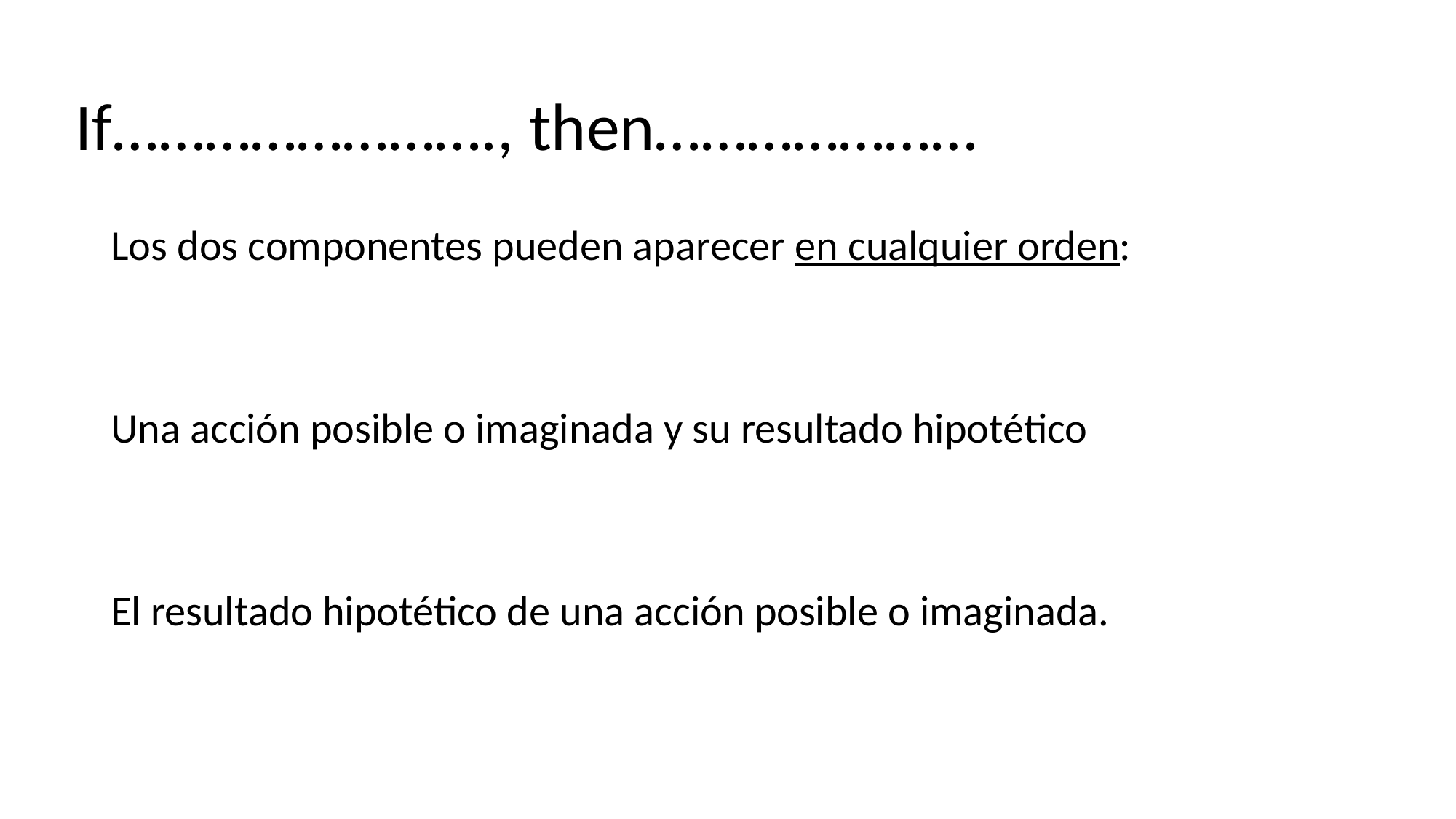

# If……………………., then…………………
Los dos componentes pueden aparecer en cualquier orden:

Una acción posible o imaginada y su resultado hipotético

El resultado hipotético de una acción posible o imaginada.